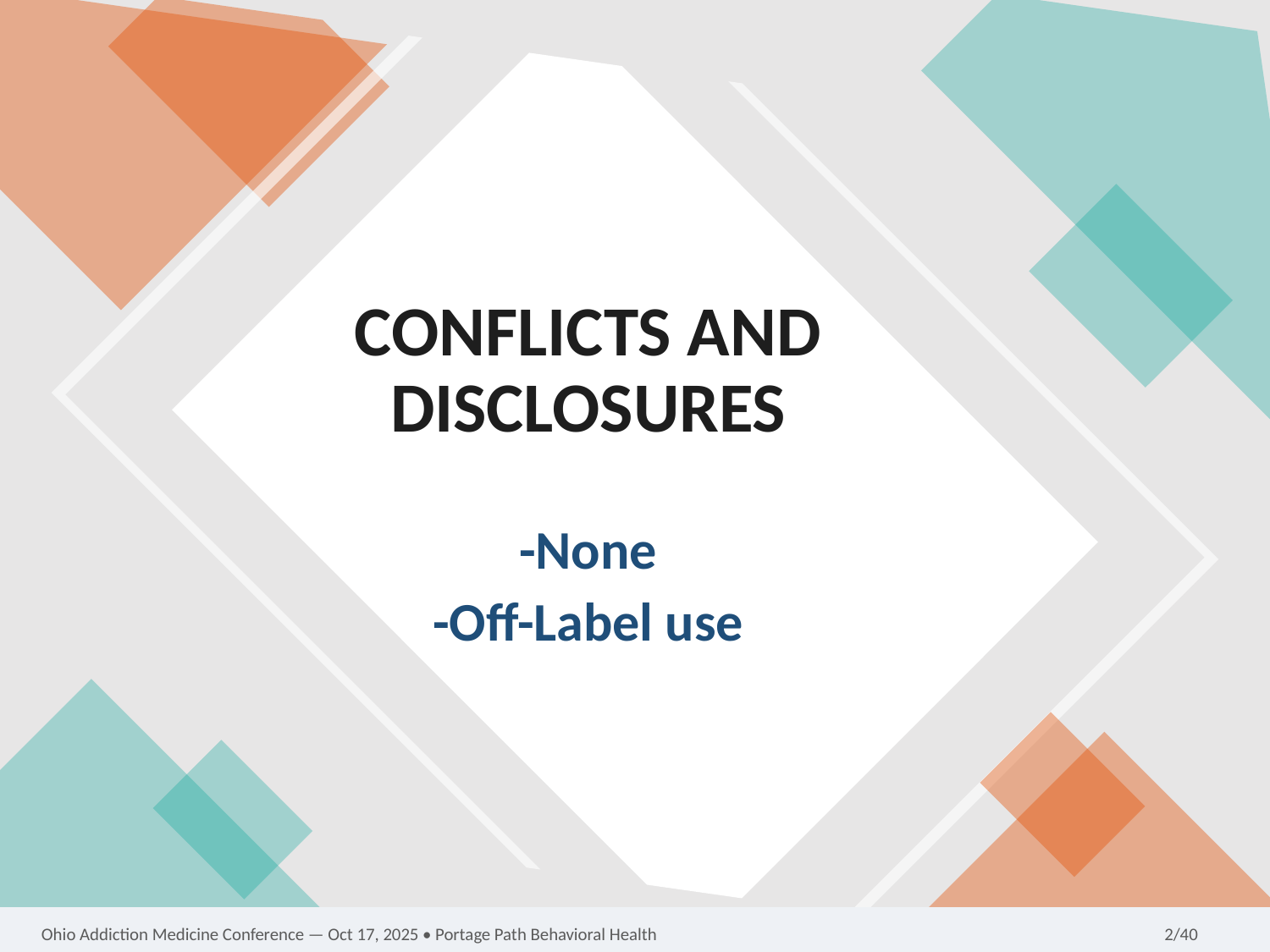

# CONFLICTS AND DISCLOSURES

-None
-Off-Label use

Ohio Addiction Medicine Conference — Oct 17, 2025 • Portage Path Behavioral Health
2/40